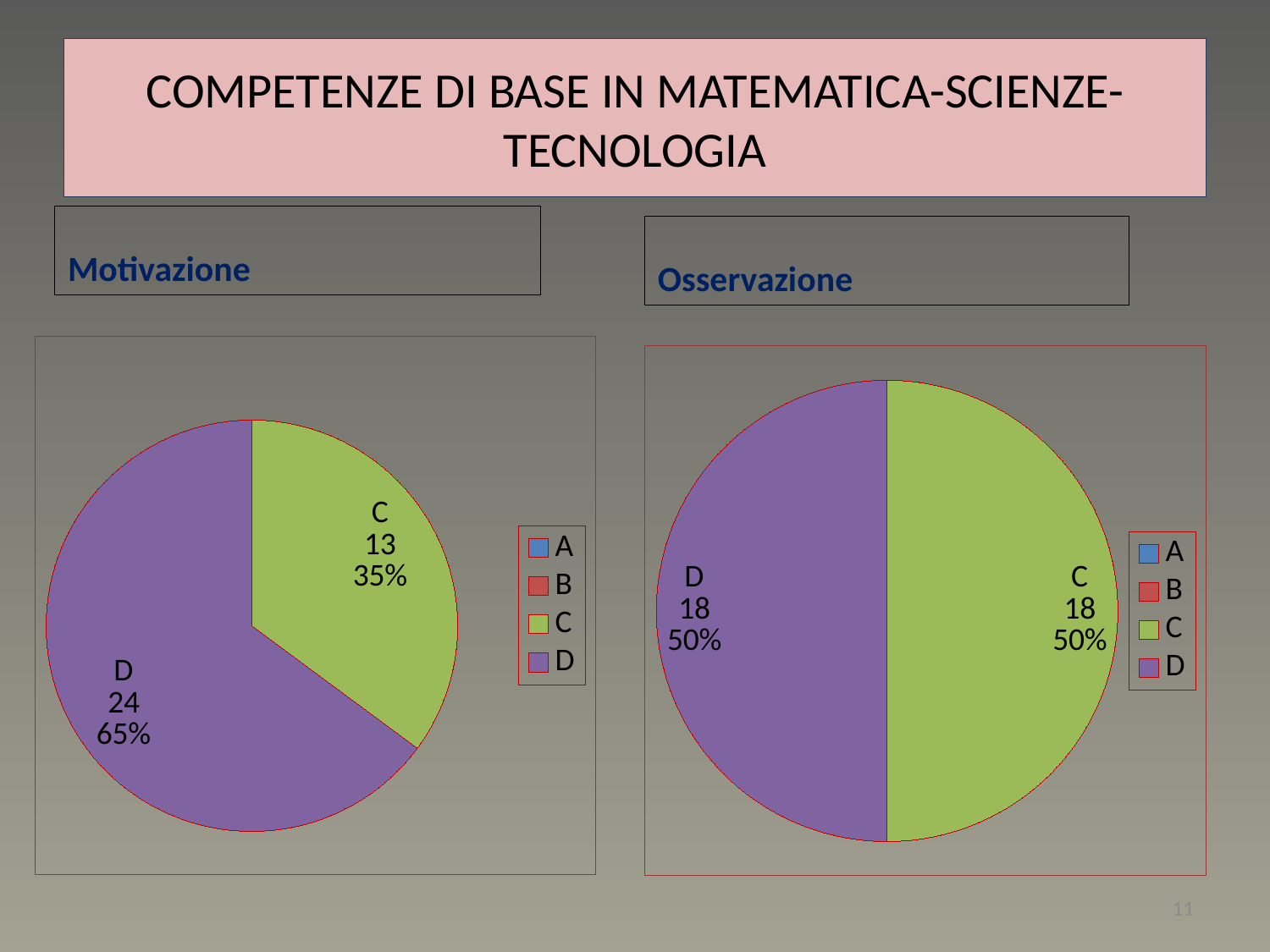

# COMPETENZE DI BASE IN MATEMATICA-SCIENZE-TECNOLOGIA
Motivazione
Osservazione

### Chart

| Category | Colonna1 |
|---|---|
| A | 0.0 |
| B | 0.0 |
| C | 13.0 |
| D | 24.0 |

### Chart

| Category | Colonna1 |
|---|---|
| A | 0.0 |
| B | 0.0 |
| C | 18.0 |
| D | 18.0 |
11